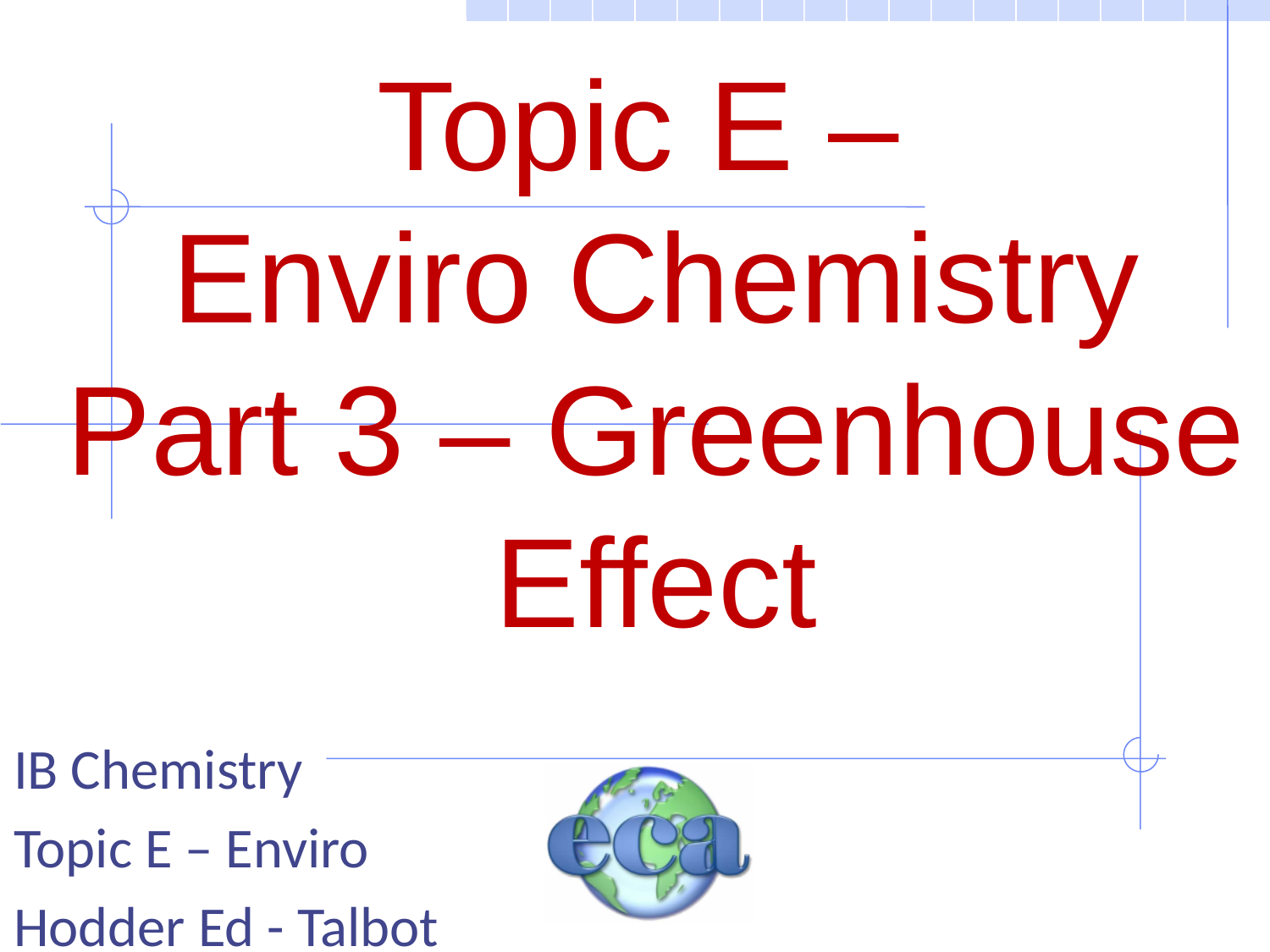

# Topic E – Enviro Chemistry Part 3 – Greenhouse Effect
IB Chemistry
Topic E – Enviro
Hodder Ed - Talbot